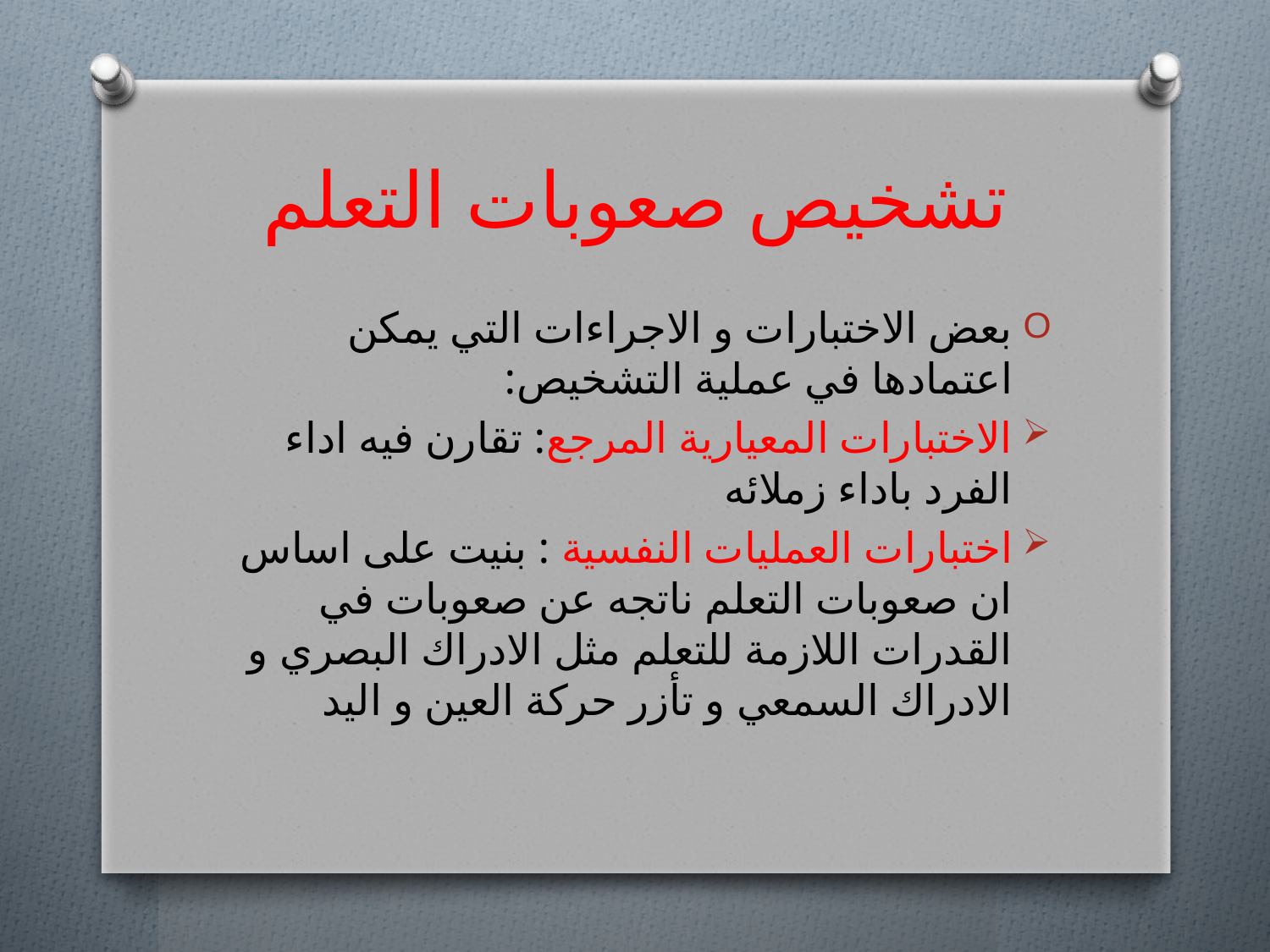

# تشخيص صعوبات التعلم
بعض الاختبارات و الاجراءات التي يمكن اعتمادها في عملية التشخيص:
الاختبارات المعيارية المرجع: تقارن فيه اداء الفرد باداء زملائه
اختبارات العمليات النفسية : بنيت على اساس ان صعوبات التعلم ناتجه عن صعوبات في القدرات اللازمة للتعلم مثل الادراك البصري و الادراك السمعي و تأزر حركة العين و اليد